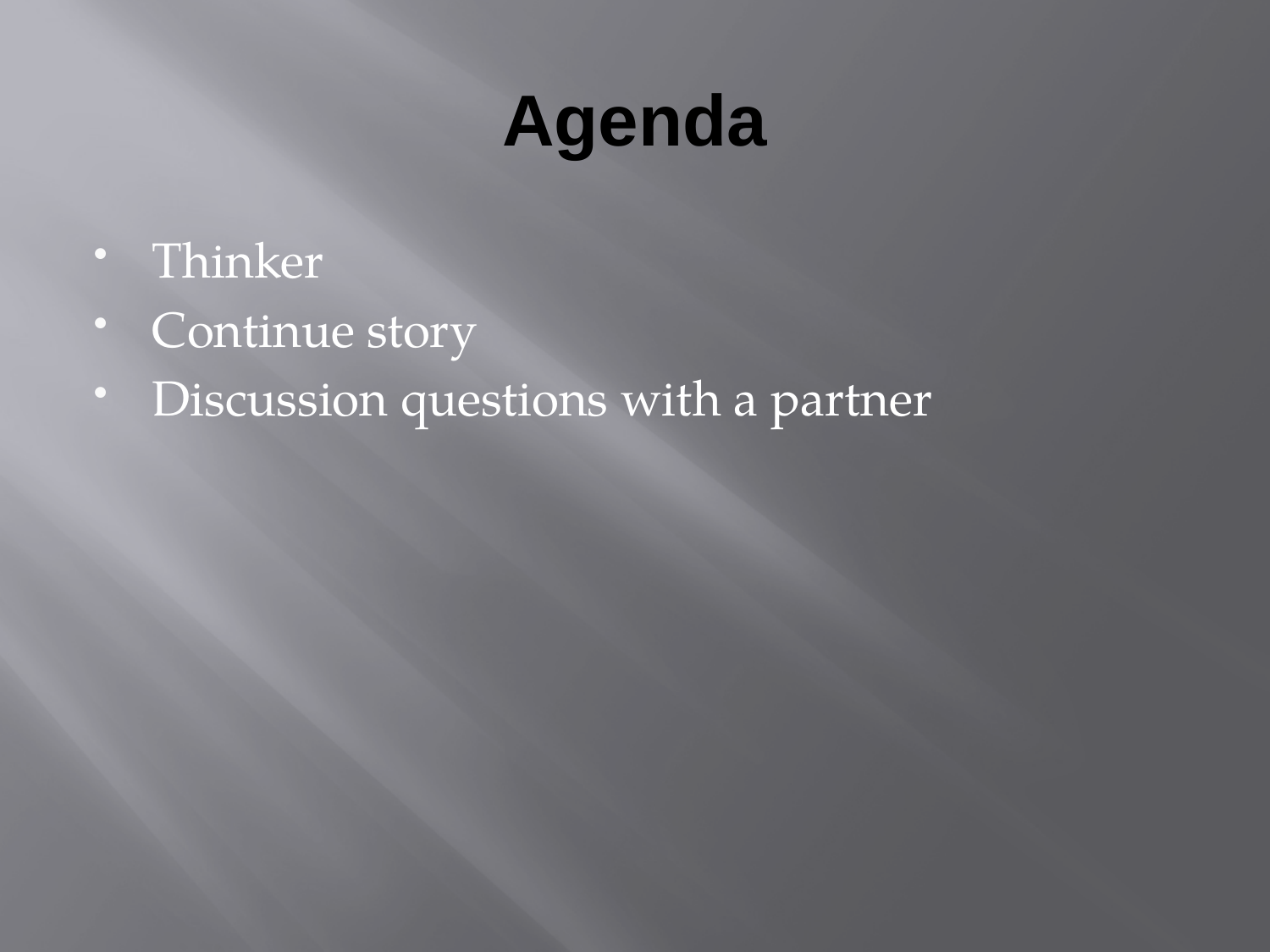

# Agenda
Thinker
Continue story
Discussion questions with a partner